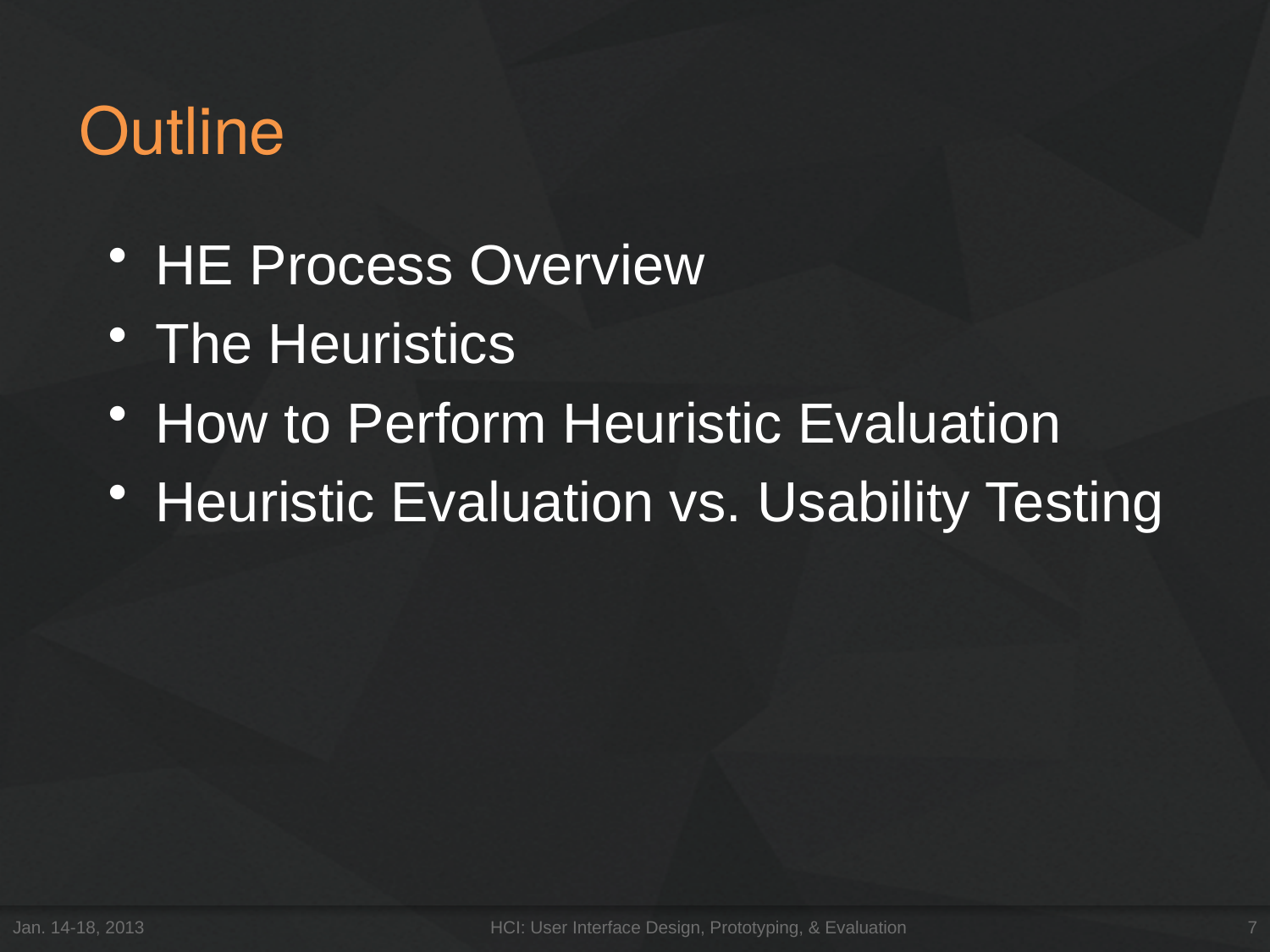

# Outline
HE Process Overview
The Heuristics
How to Perform Heuristic Evaluation
Heuristic Evaluation vs. Usability Testing
Jan. 14-18, 2013
HCI: User Interface Design, Prototyping, & Evaluation
7